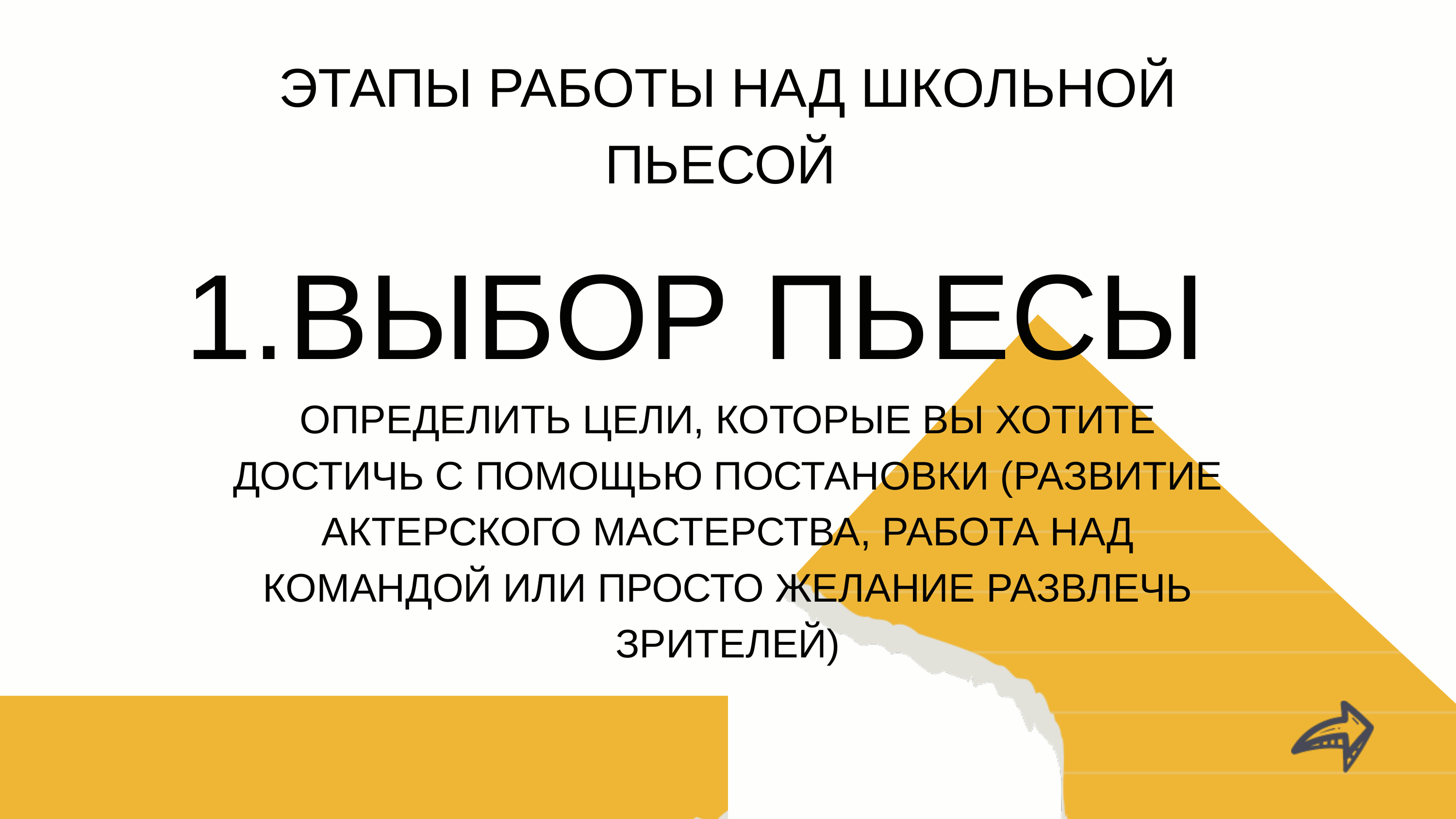

ЭТАПЫ РАБОТЫ НАД ШКОЛЬНОЙ ПЬЕСОЙ
ВЫБОР ПЬЕСЫ
ОПРЕДЕЛИТЬ ЦЕЛИ, КОТОРЫЕ ВЫ ХОТИТЕ ДОСТИЧЬ С ПОМОЩЬЮ ПОСТАНОВКИ (РАЗВИТИЕ АКТЕРСКОГО МАСТЕРСТВА, РАБОТА НАД КОМАНДОЙ ИЛИ ПРОСТО ЖЕЛАНИЕ РАЗВЛЕЧЬ ЗРИТЕЛЕЙ)